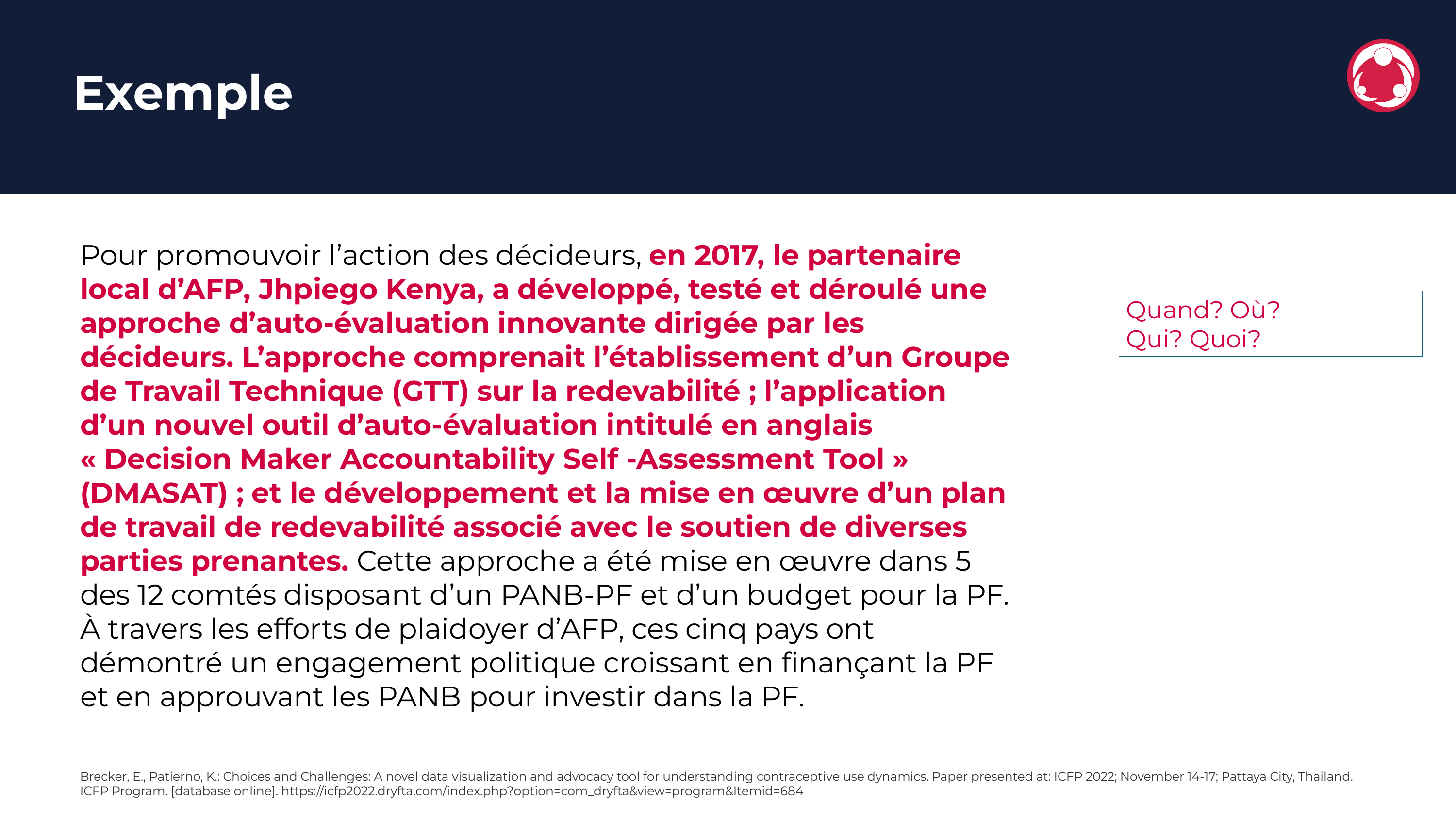

Exemple
Pour promouvoir l’action des décideurs, en 2017, le partenaire local d’AFP, Jhpiego Kenya, a développé, testé et déroulé une approche d’auto-évaluation innovante dirigée par les décideurs. L’approche comprenait l’établissement d’un Groupe de Travail Technique (GTT) sur la redevabilité ; l’application d’un nouvel outil d’auto-évaluation intitulé en anglais « Decision Maker Accountability Self -Assessment Tool » (DMASAT) ; et le développement et la mise en œuvre d’un plan de travail de redevabilité associé avec le soutien de diverses parties prenantes. Cette approche a été mise en œuvre dans 5 des 12 comtés disposant d’un PANB-PF et d’un budget pour la PF. À travers les efforts de plaidoyer d’AFP, ces cinq pays ont démontré un engagement politique croissant en finançant la PF et en approuvant les PANB pour investir dans la PF.
Quand? Où?
Qui? Quoi?
Brecker, E., Patierno, K.: Choices and Challenges: A novel data visualization and advocacy tool for understanding contraceptive use dynamics. Paper presented at: ICFP 2022; November 14-17; Pattaya City, Thailand. ICFP Program. [database online]. https://icfp2022.dryfta.com/index.php?option=com_dryfta&view=program&Itemid=684